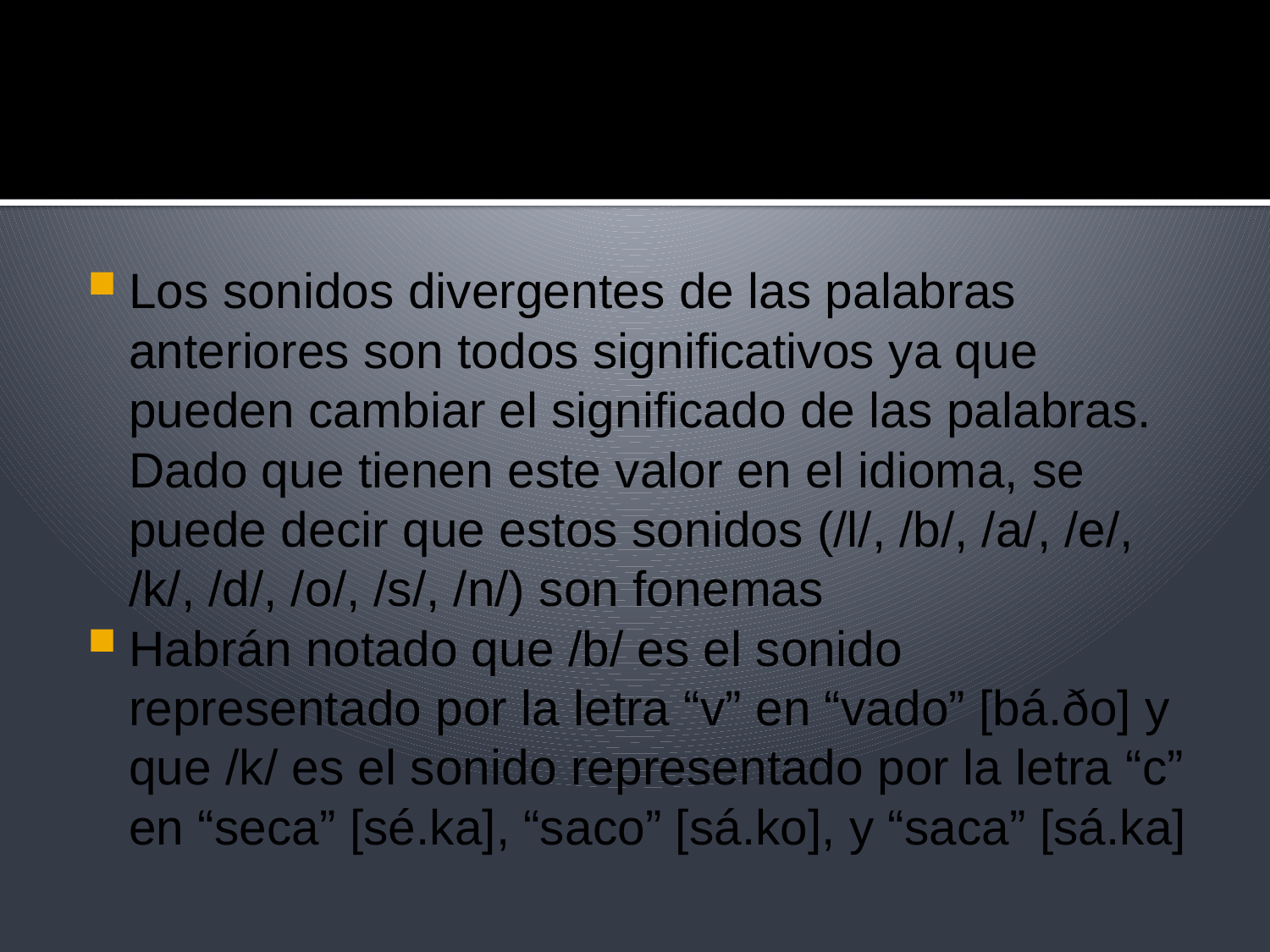

#
Los sonidos divergentes de las palabras anteriores son todos significativos ya que pueden cambiar el significado de las palabras.  Dado que tienen este valor en el idioma, se puede decir que estos sonidos (/l/, /b/, /a/, /e/, /k/, /d/, /o/, /s/, /n/) son fonemas
Habrán notado que /b/ es el sonido representado por la letra “v” en “vado” [bá.ðo] y que /k/ es el sonido representado por la letra “c” en “seca” [sé.ka], “saco” [sá.ko], y “saca” [sá.ka]